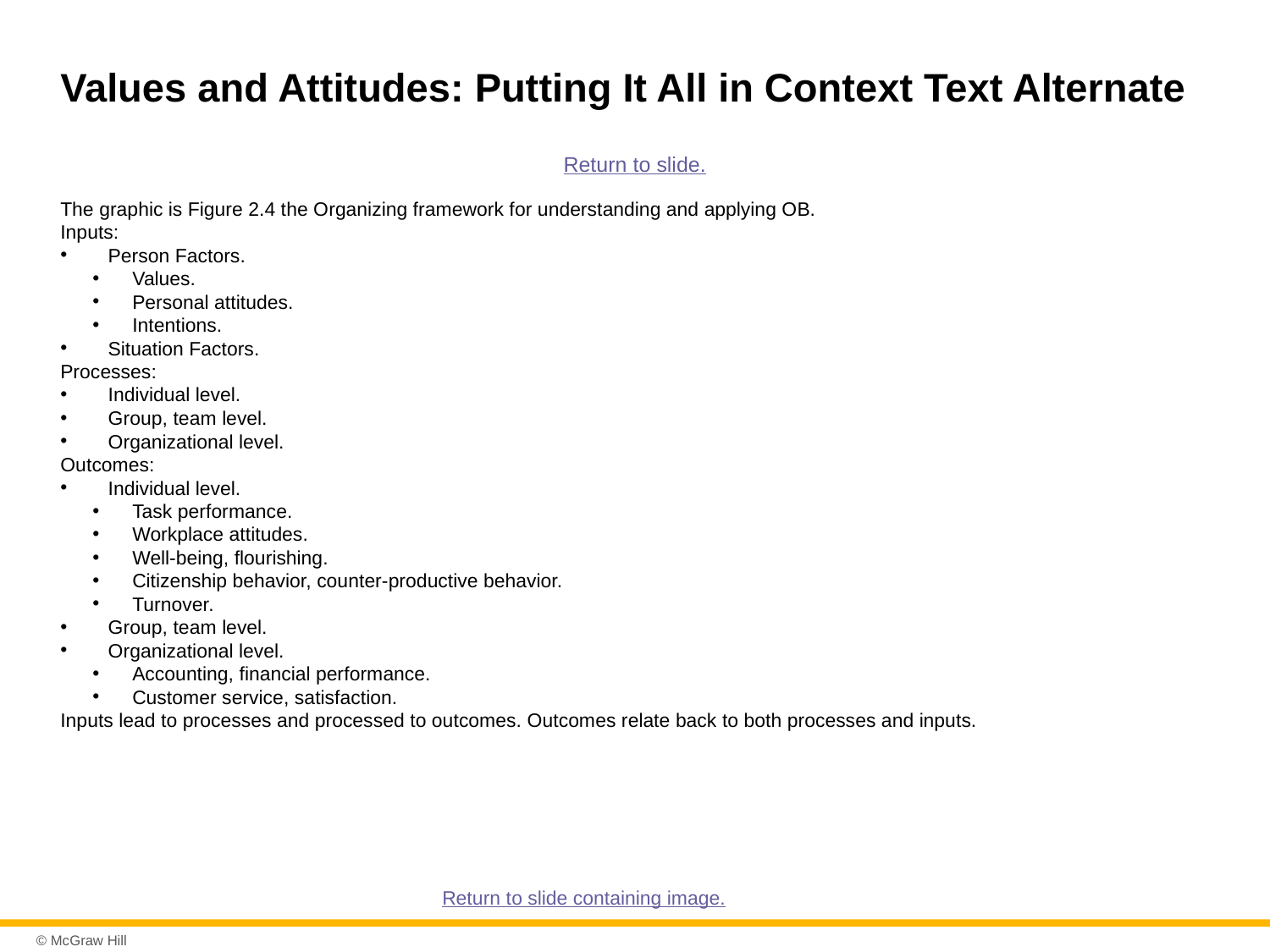

# Values and Attitudes: Putting It All in Context Text Alternate
Return to slide.
The graphic is Figure 2.4 the Organizing framework for understanding and applying OB.
Inputs:
Person Factors.
Values.
Personal attitudes.
Intentions.
Situation Factors.
Processes:
Individual level.
Group, team level.
Organizational level.
Outcomes:
Individual level.
Task performance.
Workplace attitudes.
Well-being, flourishing.
Citizenship behavior, counter-productive behavior.
Turnover.
Group, team level.
Organizational level.
Accounting, financial performance.
Customer service, satisfaction.
Inputs lead to processes and processed to outcomes. Outcomes relate back to both processes and inputs.

Return to slide containing image.